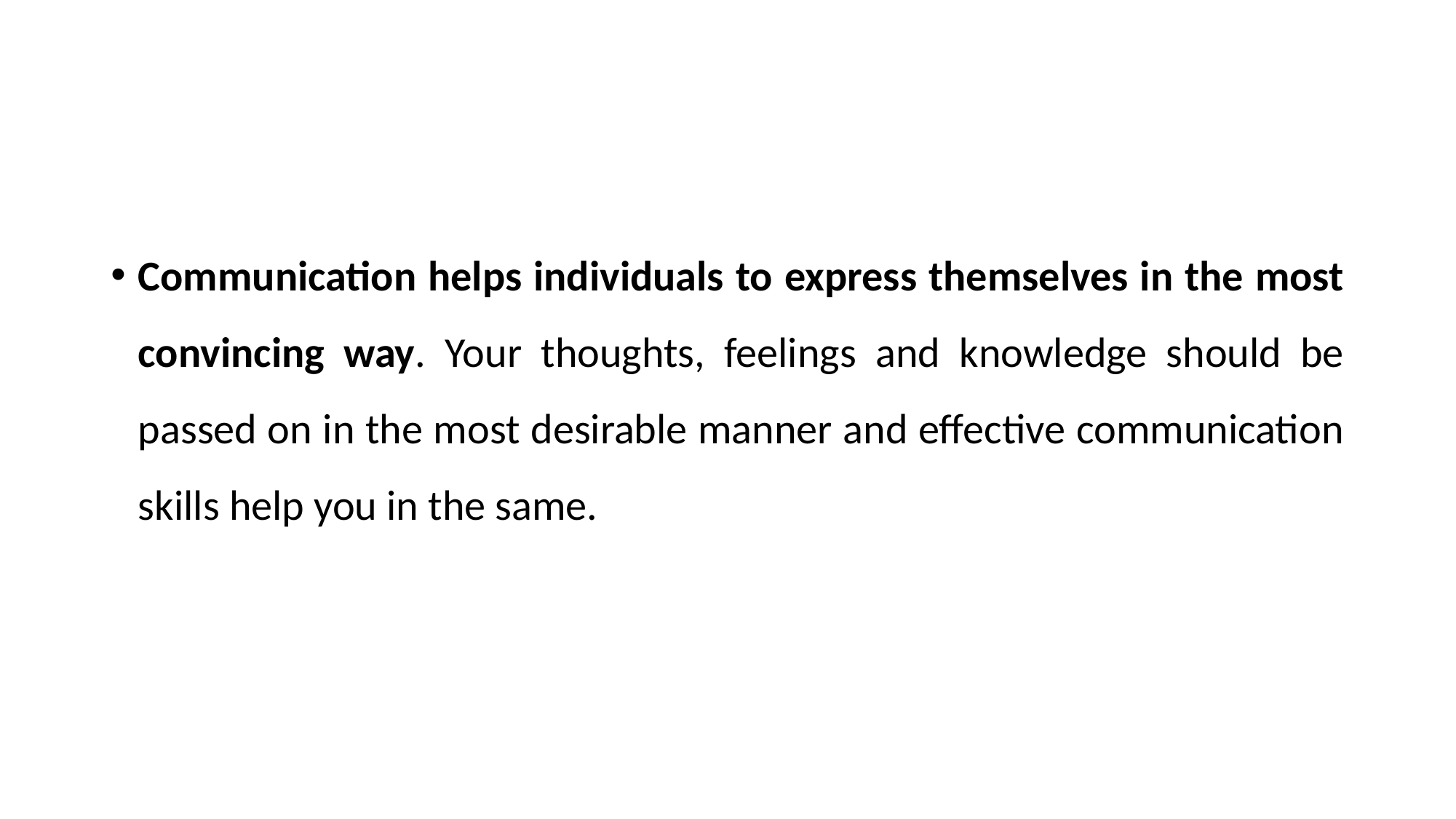

#
Communication helps individuals to express themselves in the most convincing way. Your thoughts, feelings and knowledge should be passed on in the most desirable manner and effective communication skills help you in the same.